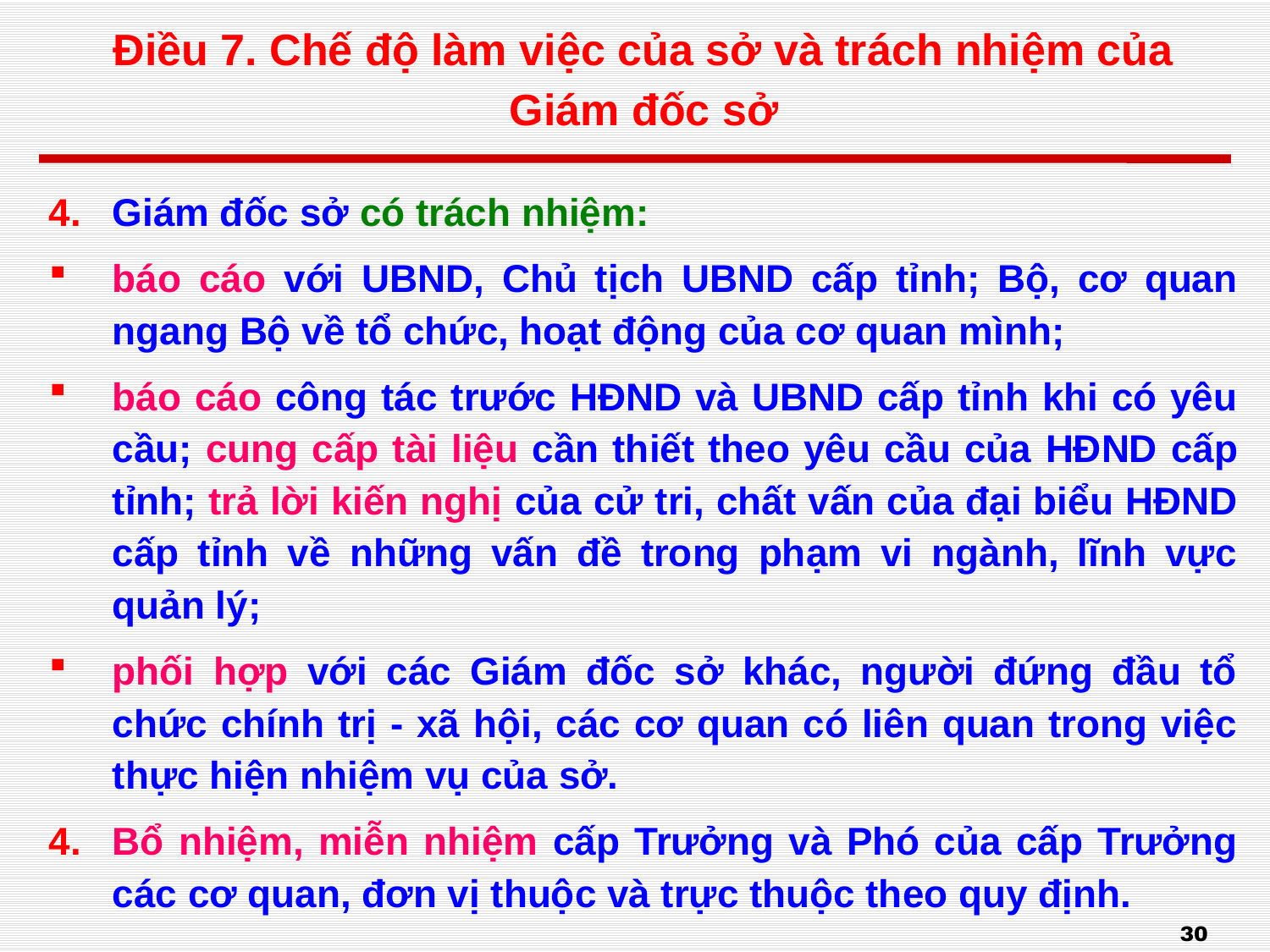

# Điều 7. Chế độ làm việc của sở và trách nhiệm của Giám đốc sở
Giám đốc sở có trách nhiệm:
báo cáo với UBND, Chủ tịch UBND cấp tỉnh; Bộ, cơ quan ngang Bộ về tổ chức, hoạt động của cơ quan mình;
báo cáo công tác trước HĐND và UBND cấp tỉnh khi có yêu cầu; cung cấp tài liệu cần thiết theo yêu cầu của HĐND cấp tỉnh; trả lời kiến nghị của cử tri, chất vấn của đại biểu HĐND cấp tỉnh về những vấn đề trong phạm vi ngành, lĩnh vực quản lý;
phối hợp với các Giám đốc sở khác, người đứng đầu tổ chức chính trị - xã hội, các cơ quan có liên quan trong việc thực hiện nhiệm vụ của sở.
Bổ nhiệm, miễn nhiệm cấp Trưởng và Phó của cấp Trưởng các cơ quan, đơn vị thuộc và trực thuộc theo quy định.